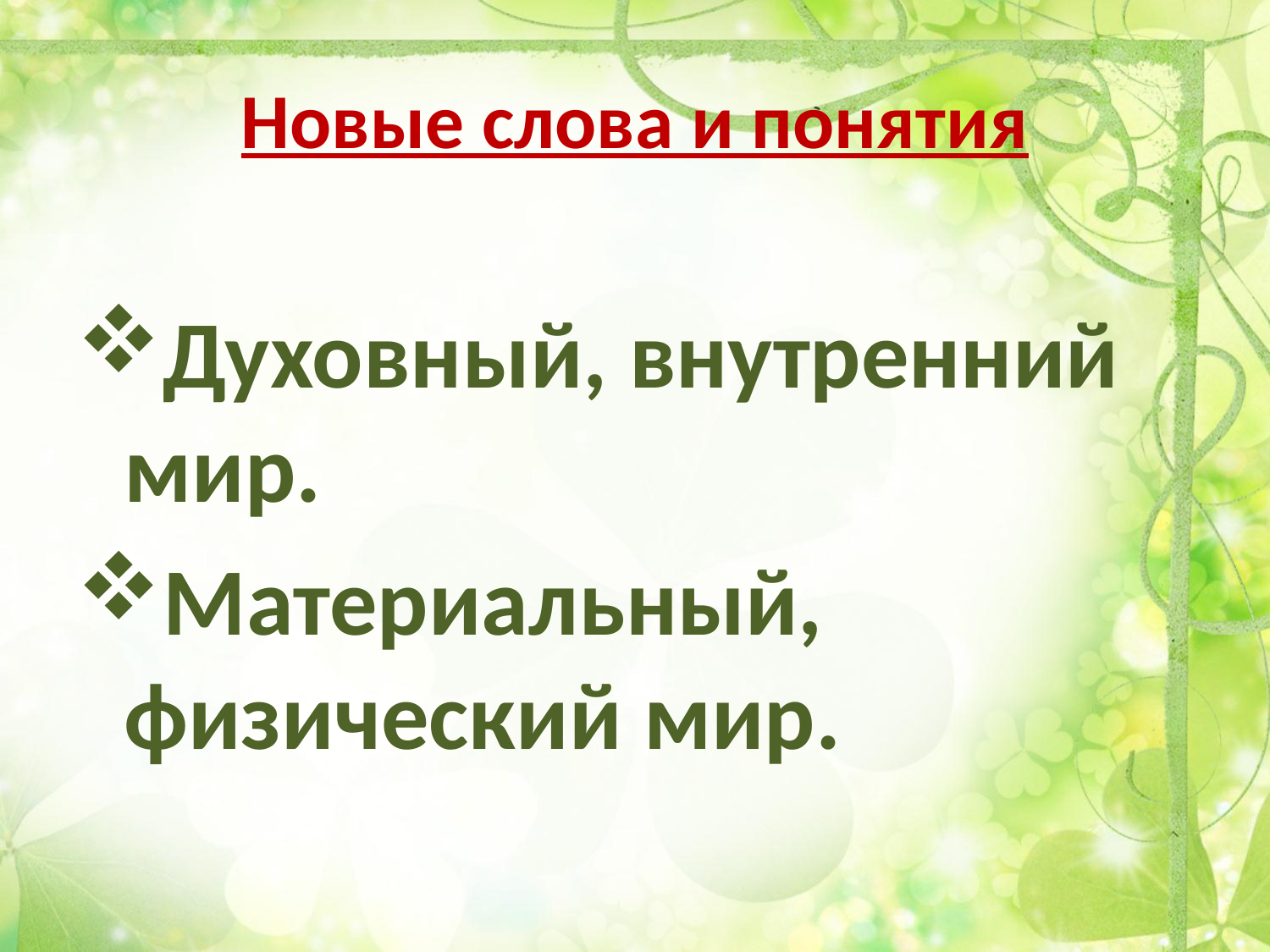

# Новые слова и понятия
Духовный, внутренний мир.
Материальный, физический мир.